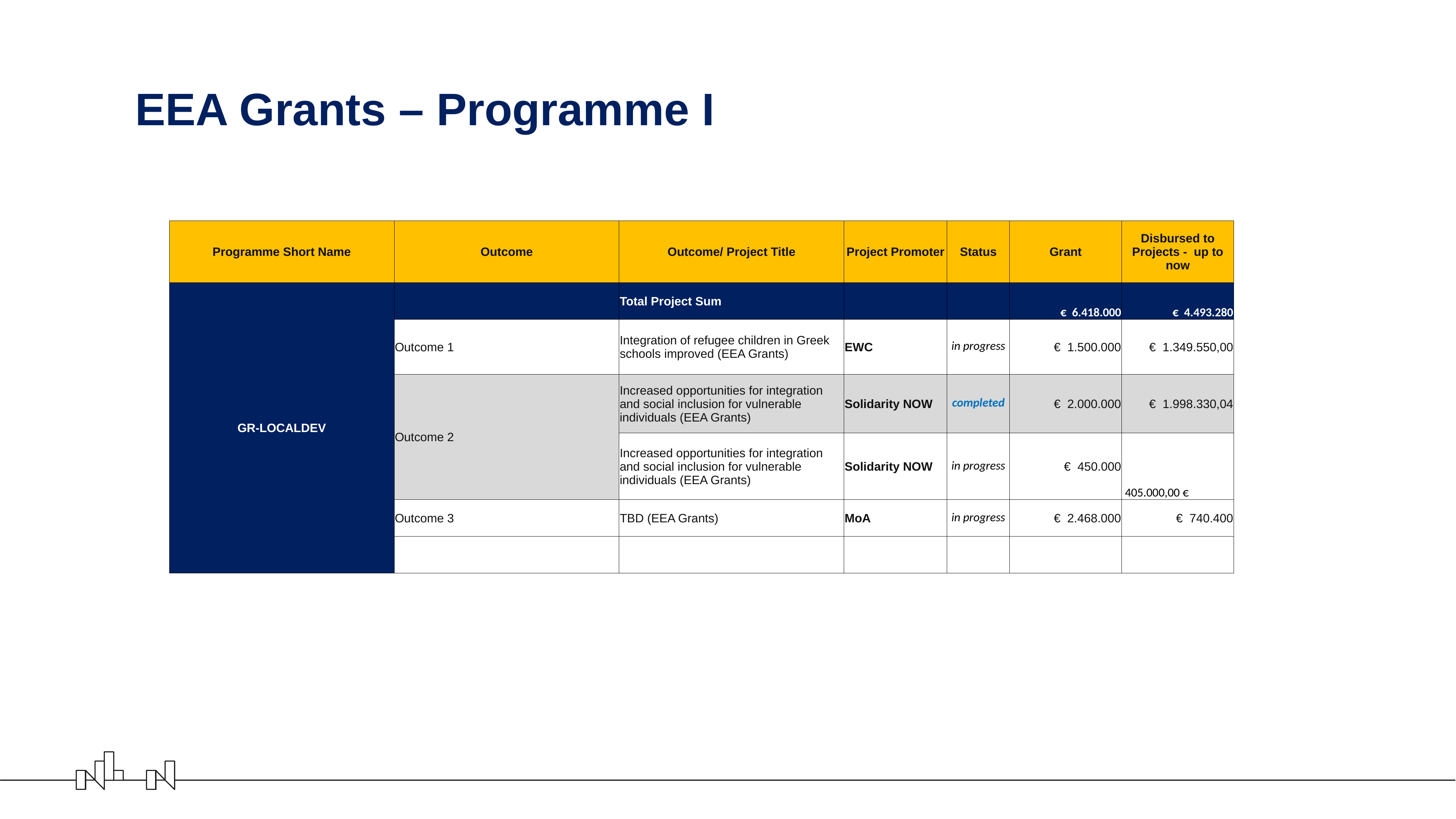

# EEA Grants – Programme I
| Programme Short Name | Outcome | Outcome/ Project Title | Project Promoter | Status | Grant | Disbursed to Projects - up to now |
| --- | --- | --- | --- | --- | --- | --- |
| GR-LOCALDEV |  | Total Project Sum |  |  | € 6.418.000 | € 4.493.280 |
|  | Outcome 1 | Integration of refugee children in Greek schools improved (EEA Grants) | EWC | in progress | € 1.500.000 | € 1.349.550,00 |
|  | Outcome 2 | Increased opportunities for integration and social inclusion for vulnerable individuals (EEA Grants) | Solidarity NOW | completed | € 2.000.000 | € 1.998.330,04 |
|  |  | Increased opportunities for integration and social inclusion for vulnerable individuals (EEA Grants) | Solidarity NOW | in progress | € 450.000 | 405.000,00 € |
|  | Outcome 3 | TBD (EEA Grants) | MoA | in progress | € 2.468.000 | € 740.400 |
|  |  |  |  |  |  |  |